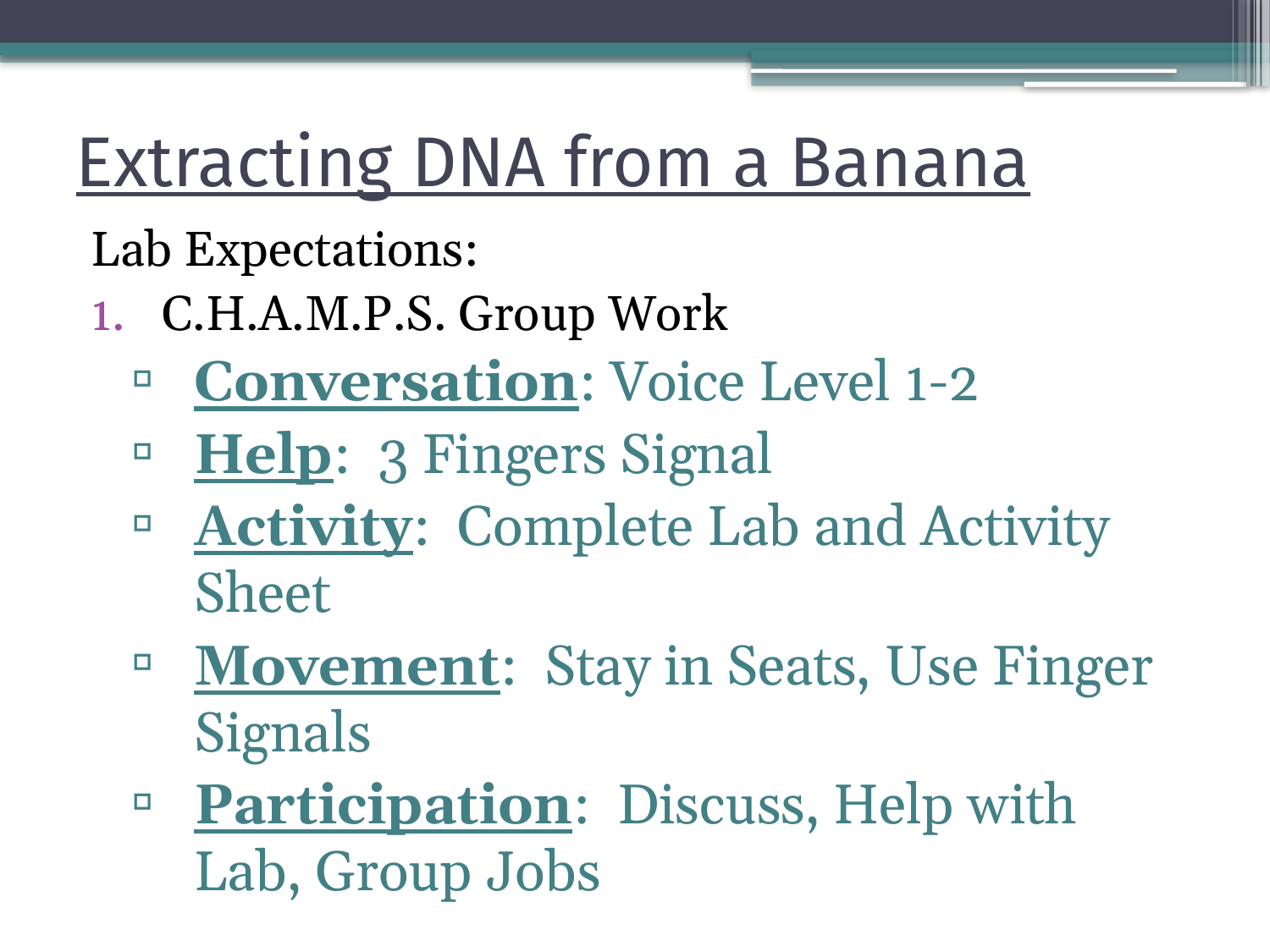

# Extracting DNA from a Banana
Lab Expectations:
C.H.A.M.P.S. Group Work
Conversation: Voice Level 1-2
Help:  3 Fingers Signal
Activity:  Complete Lab and Activity Sheet
Movement:  Stay in Seats, Use Finger Signals
Participation:  Discuss, Help with Lab, Group Jobs